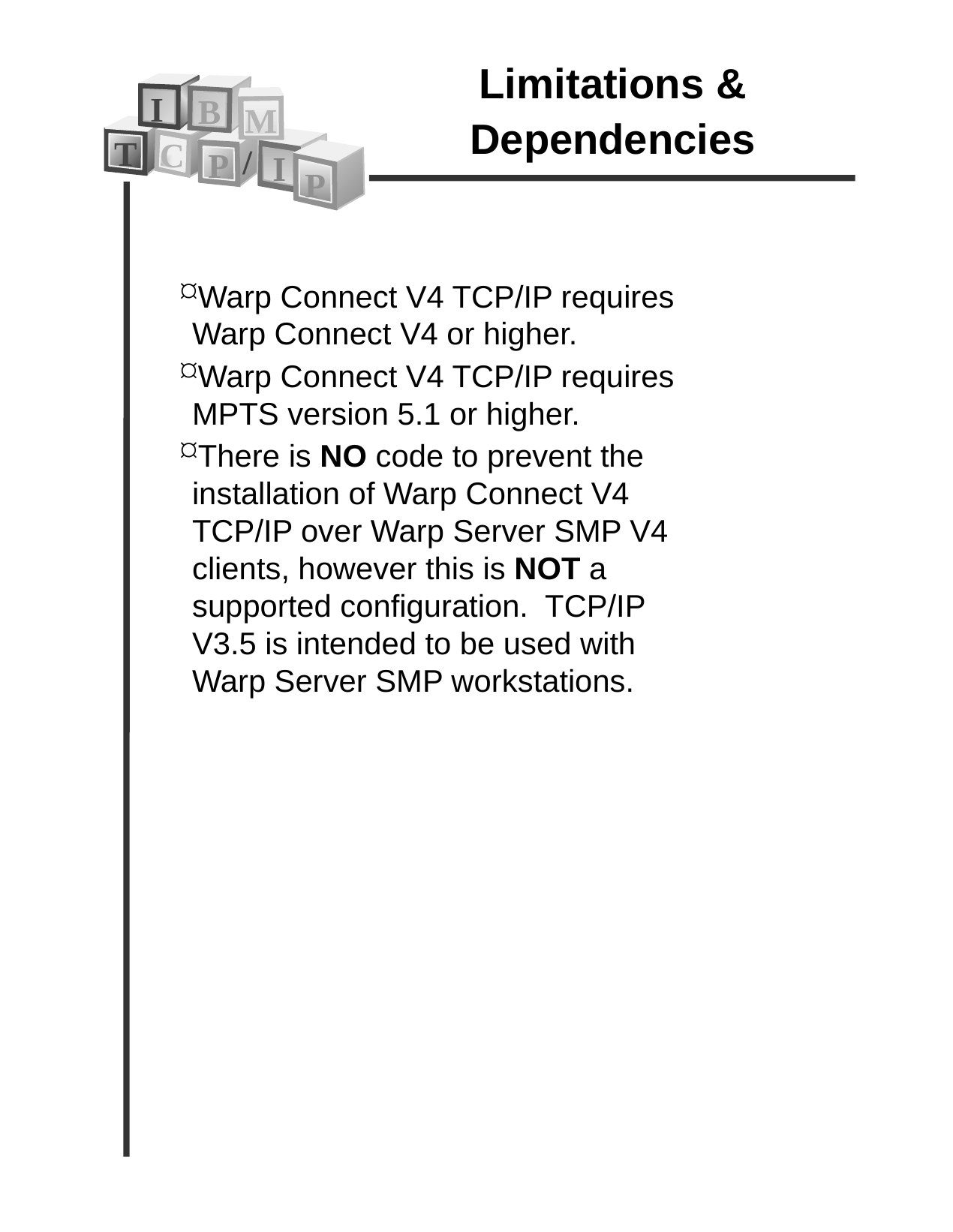

Limitations & Dependencies

I

B

M

T
C

/

P

I

P

Warp Connect V4 TCP/IP requires Warp Connect V4 or higher.
Warp Connect V4 TCP/IP requires MPTS version 5.1 or higher.
There is NO code to prevent the installation of Warp Connect V4 TCP/IP over Warp Server SMP V4 clients, however this is NOT a supported configuration.  TCP/IP V3.5 is intended to be used with Warp Server SMP workstations.